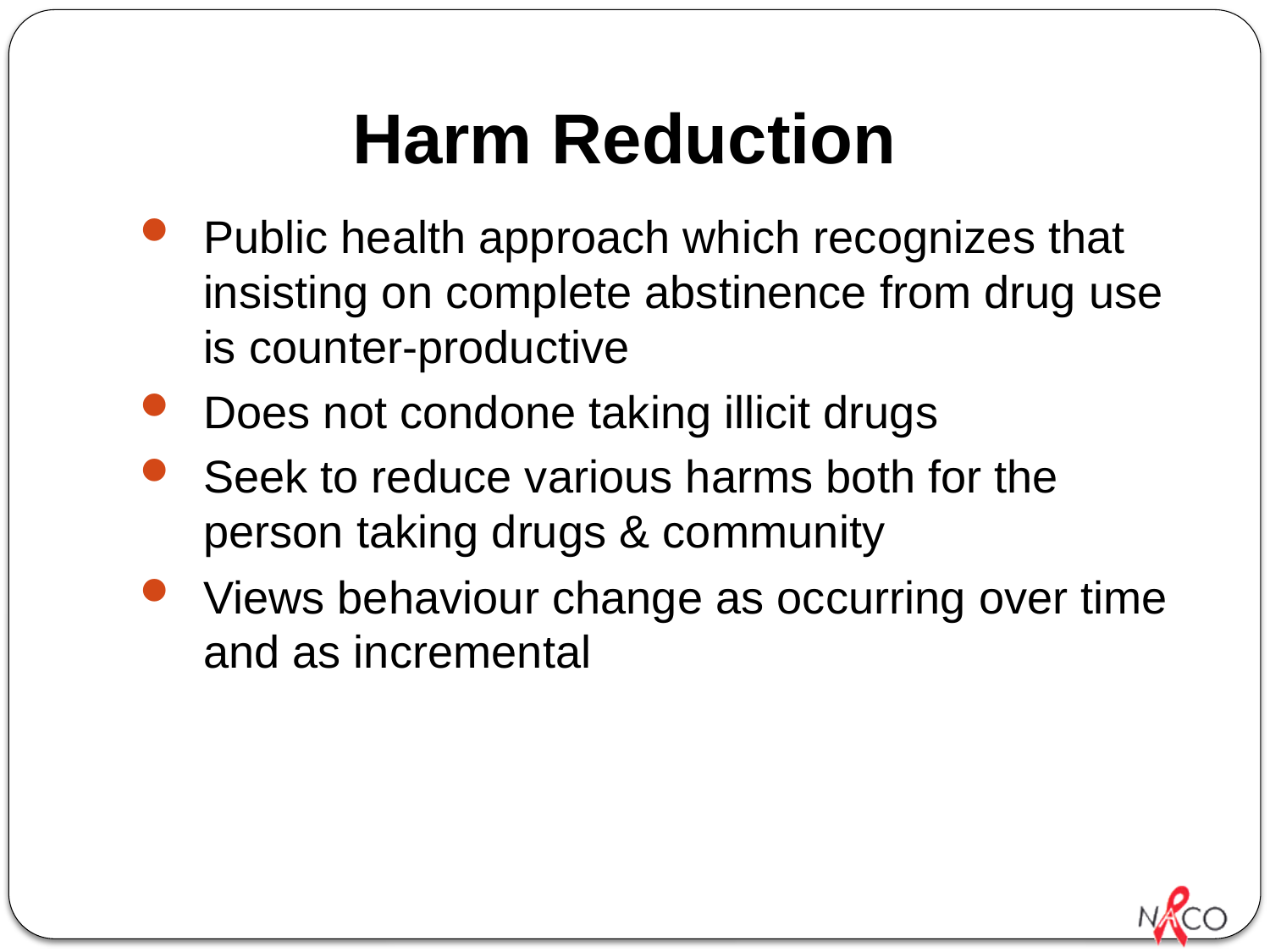

# Harm Reduction
Public health approach which recognizes that insisting on complete abstinence from drug use is counter-productive
Does not condone taking illicit drugs
Seek to reduce various harms both for the person taking drugs & community
Views behaviour change as occurring over time and as incremental